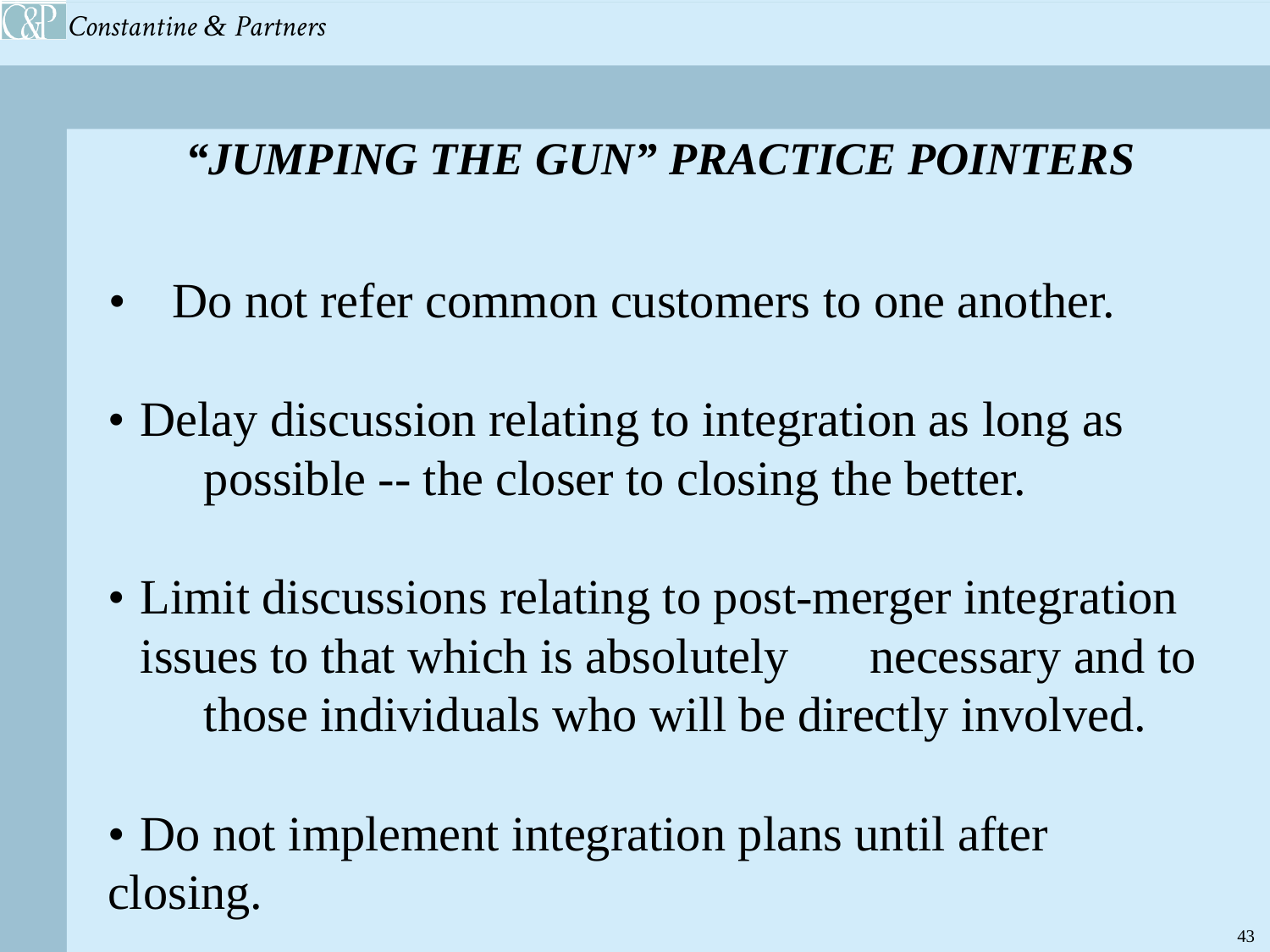

“JUMPING THE GUN” PRACTICE POINTERS
	•	Do not refer common customers to one another.

•	Delay discussion relating to integration as long as 			possible -- the closer to closing the better.

•	Limit discussions relating to post-merger integration 		issues to that which is absolutely 	necessary and to 			those individuals who will be directly involved.

•	Do not implement integration plans until after 	closing.